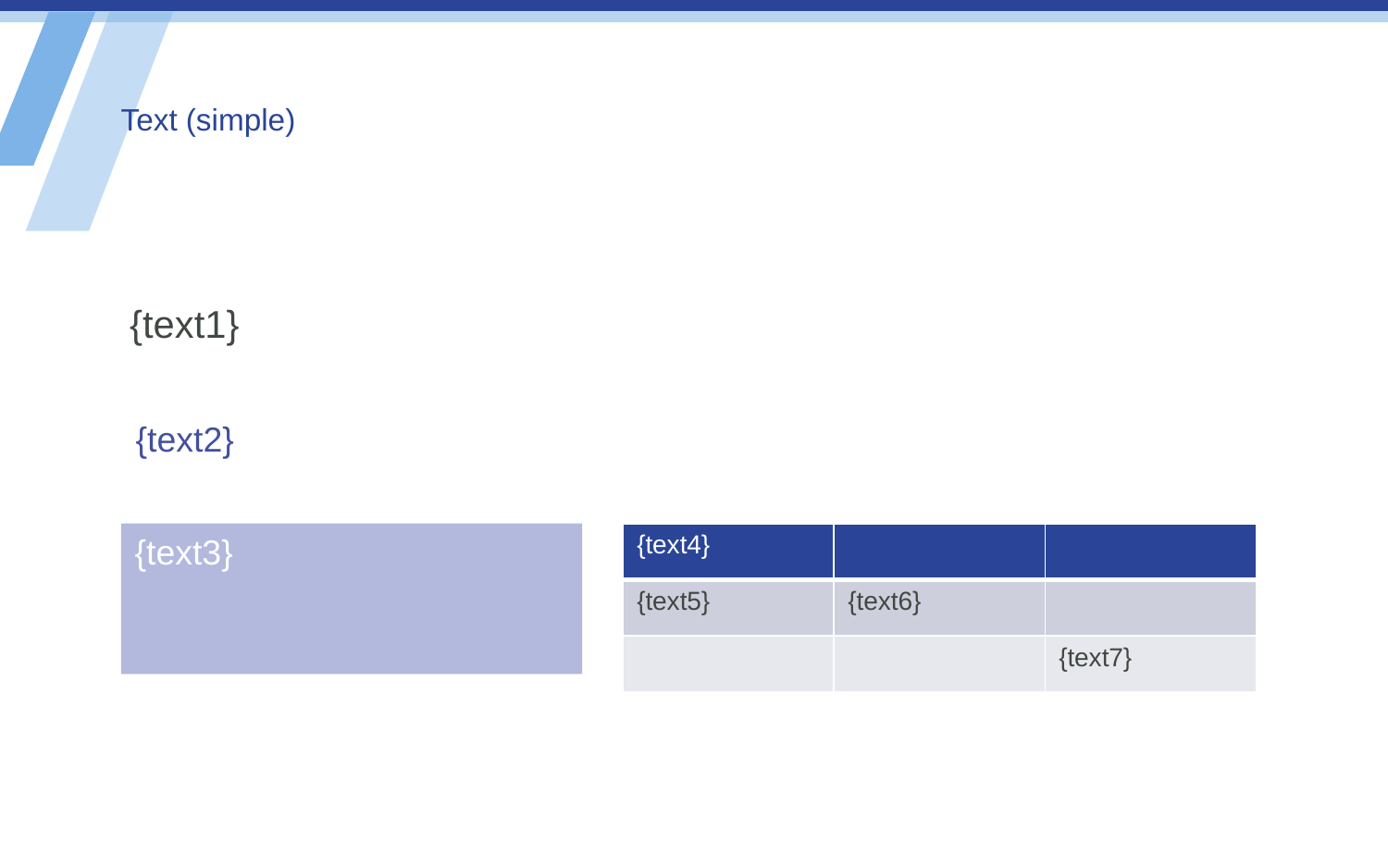

Text (simple)
{text1}
{text2}
{text3}
| {text4} |  |  |
| --- | --- | --- |
| {text5} | {text6} |  |
|  |  | {text7} |